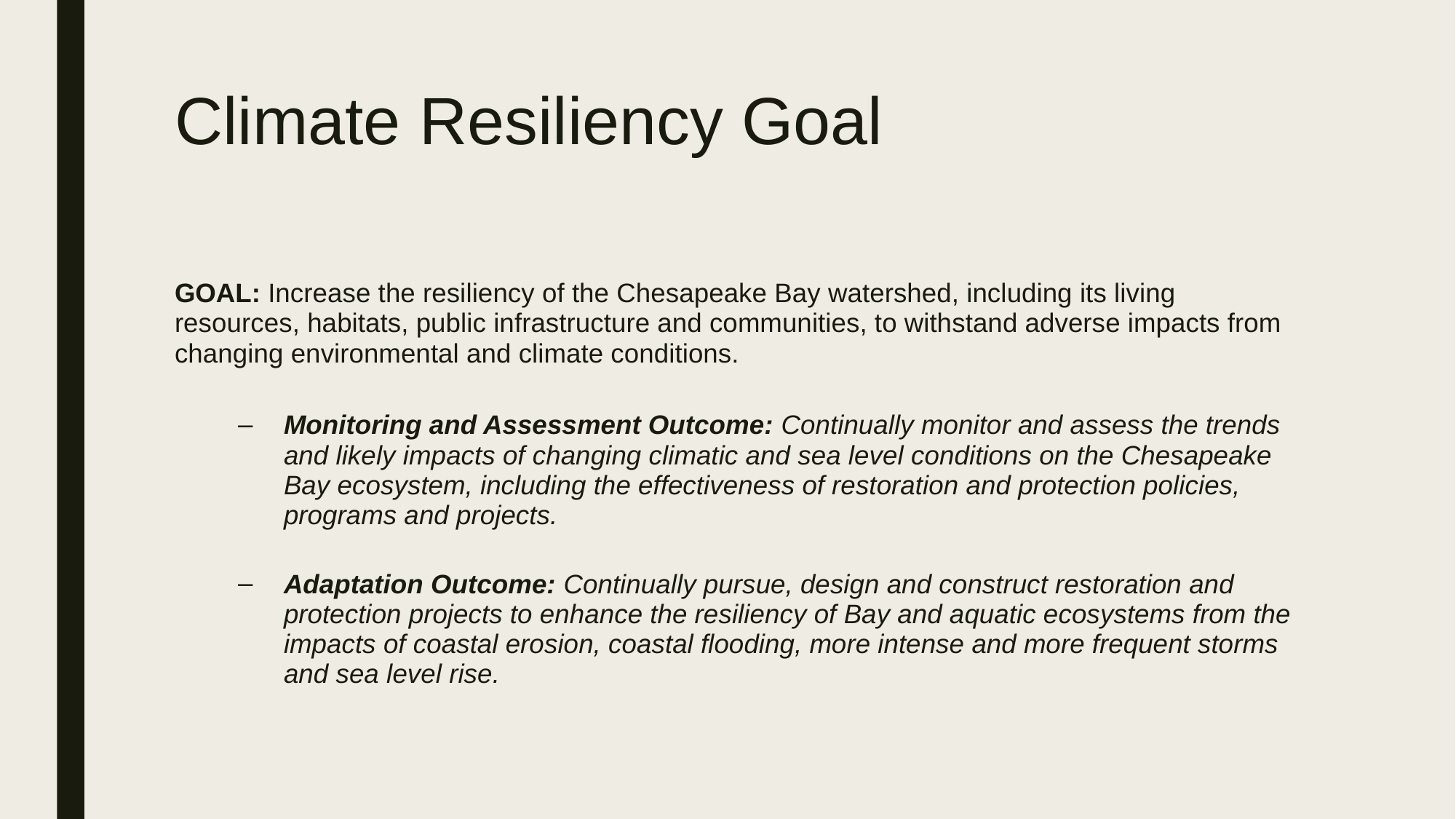

# Climate Resiliency Goal
GOAL: Increase the resiliency of the Chesapeake Bay watershed, including its living resources, habitats, public infrastructure and communities, to withstand adverse impacts from changing environmental and climate conditions.

Monitoring and Assessment Outcome: Continually monitor and assess the trends and likely impacts of changing climatic and sea level conditions on the Chesapeake Bay ecosystem, including the effectiveness of restoration and protection policies, programs and projects.

Adaptation Outcome: Continually pursue, design and construct restoration and protection projects to enhance the resiliency of Bay and aquatic ecosystems from the impacts of coastal erosion, coastal flooding, more intense and more frequent storms and sea level rise.